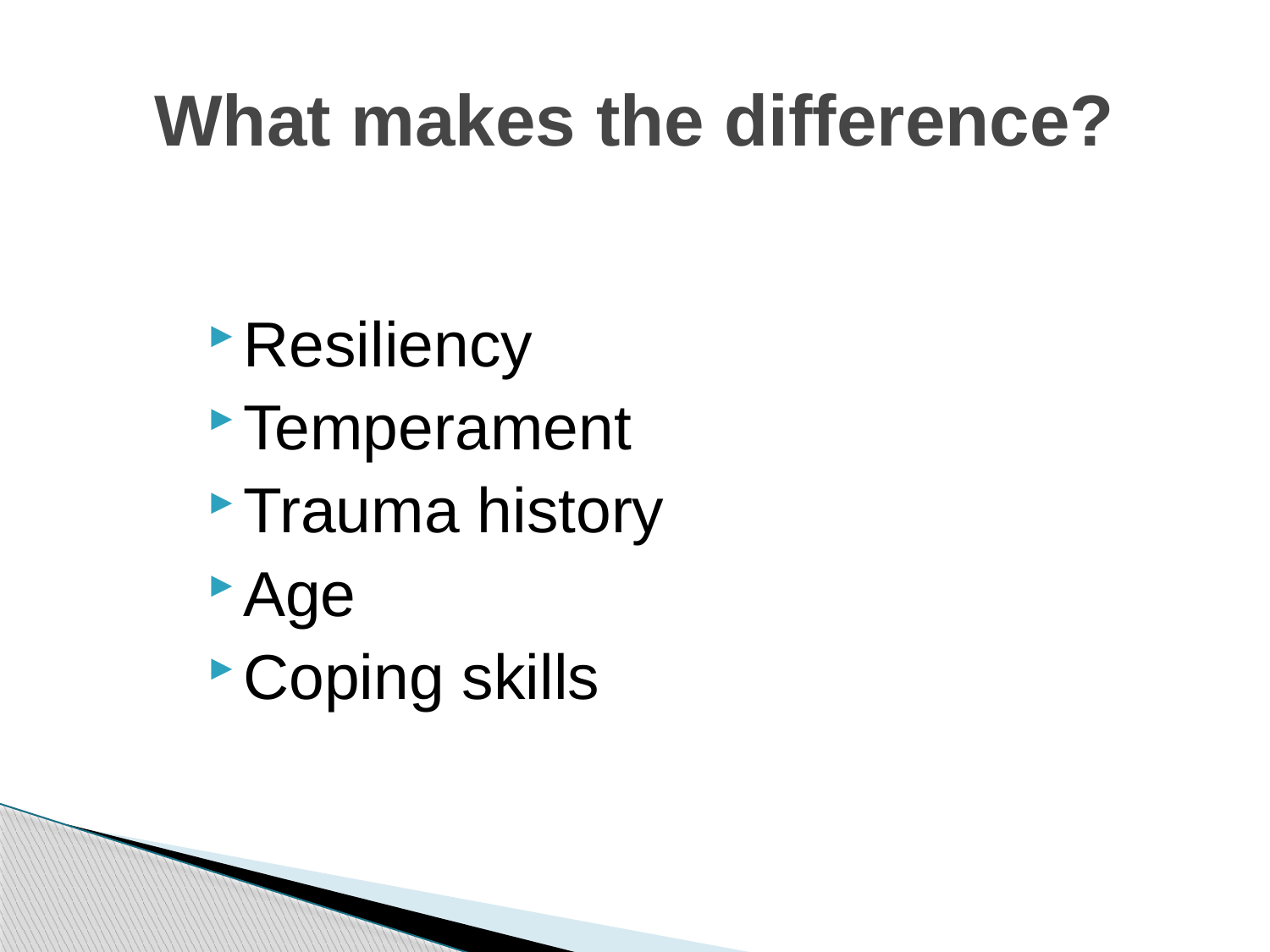

# What makes the difference?

Resiliency
Temperament
Trauma history
Age
Coping skills